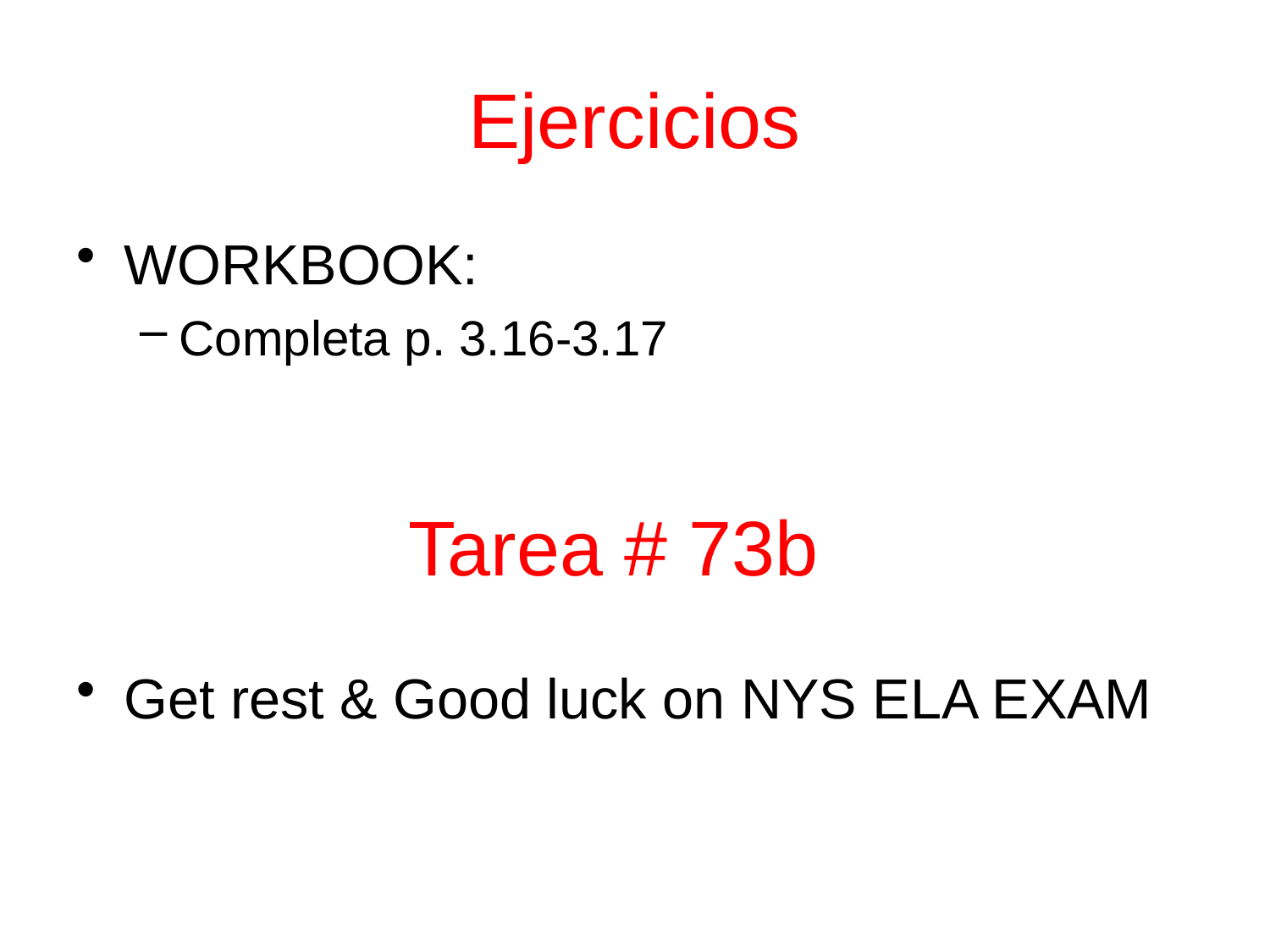

# Ejercicios
WORKBOOK:
Completa p. 3.16-3.17

Tarea # 73b
Get rest & Good luck on NYS ELA EXAM